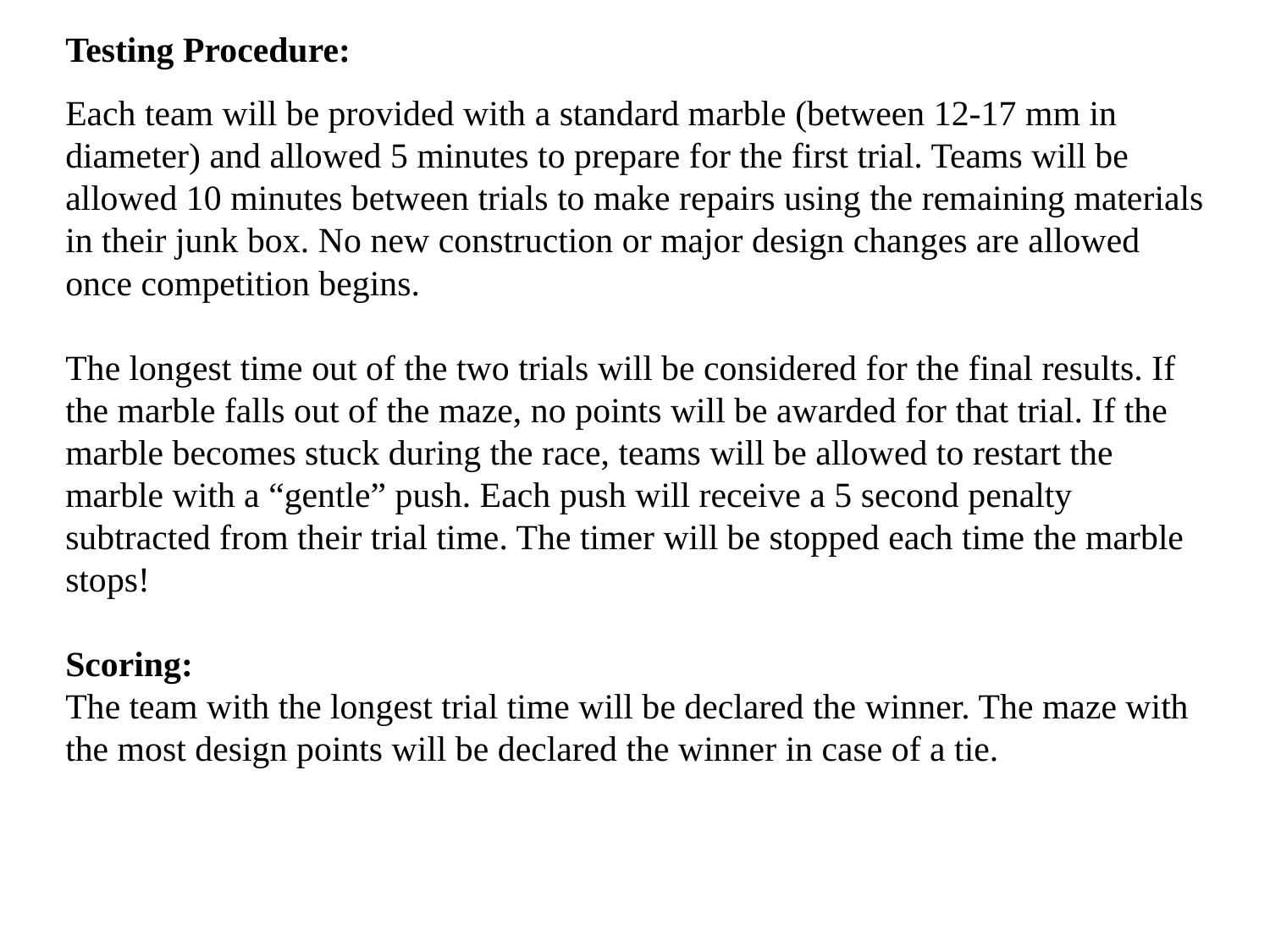

Testing Procedure:

Each team will be provided with a standard marble (between 12-17 mm in diameter) and allowed 5 minutes to prepare for the first trial. Teams will be allowed 10 minutes between trials to make repairs using the remaining materials in their junk box. No new construction or major design changes are allowed once competition begins.

The longest time out of the two trials will be considered for the final results. If the marble falls out of the maze, no points will be awarded for that trial. If the marble becomes stuck during the race, teams will be allowed to restart the marble with a “gentle” push. Each push will receive a 5 second penalty subtracted from their trial time. The timer will be stopped each time the marble stops!

Scoring:
The team with the longest trial time will be declared the winner. The maze with the most design points will be declared the winner in case of a tie.